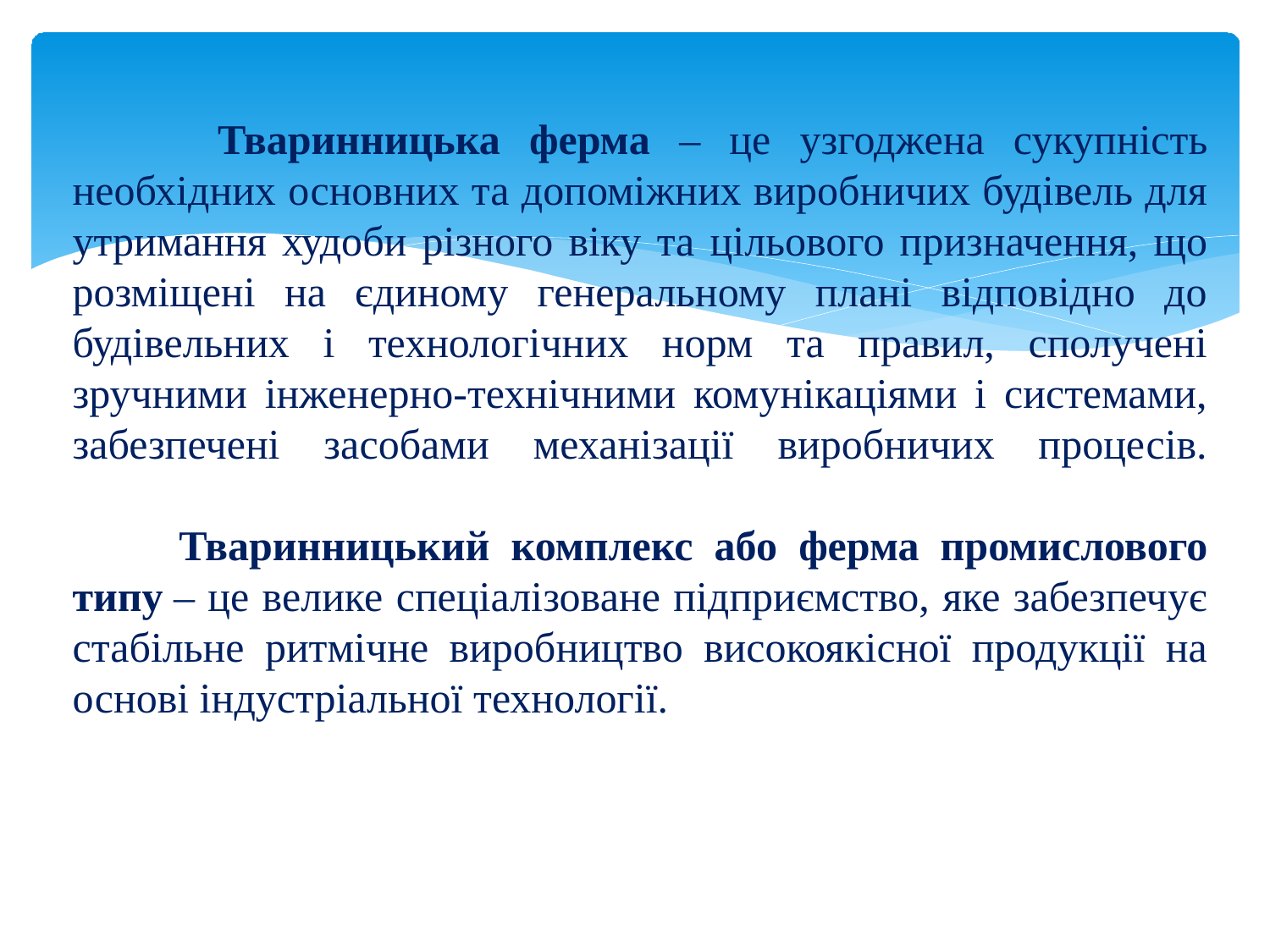

Тваринницька фермa – це узгоджена сукупність необхідних основних та допоміжних виробничих будівель для утримання худоби різного віку та цільового призначення, що розміщені на єдиному генеральному плані відповідно до будівельних і технологічних норм та правил, сполучені зручними інженерно-технічними комунікаціями і системами, забезпечені засобами механізації виробничих процесів.
     Тваринницький комплекс або ферма промислового типу – це велике спеціалізоване підприємство, яке забезпечує стабільне ритмічне виробництво високоякісної продукції на основі індустріальної технології.